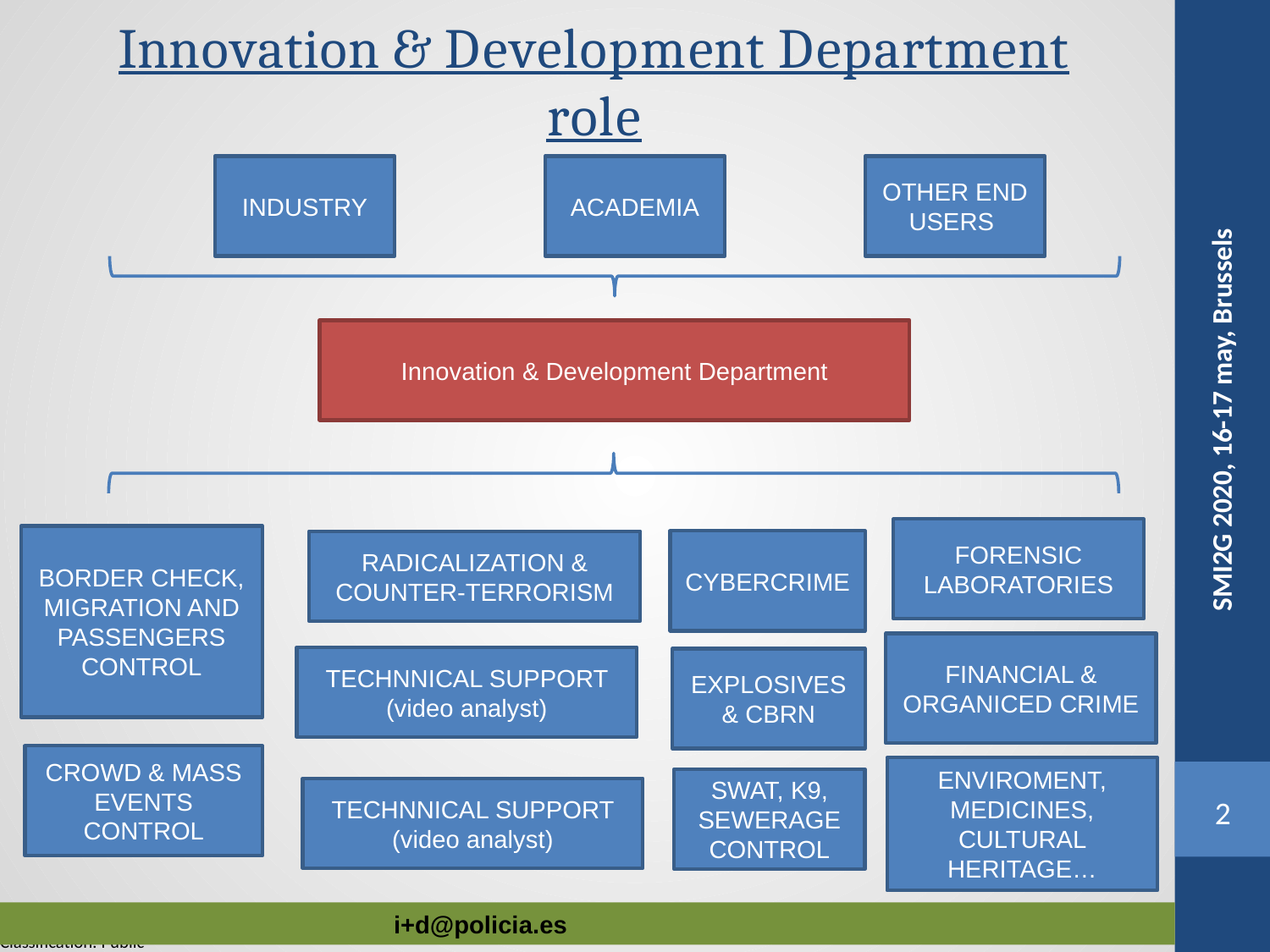

# Innovation & Development Department role

INDUSTRY
ACADEMIA
OTHER END USERS
Innovation & Development Department

SMI2G 2020, 16-17 may, Brussels

FORENSIC LABORATORIES
BORDER CHECK, MIGRATION AND PASSENGERS CONTROL
CYBERCRIME
RADICALIZATION & COUNTER-TERRORISM
FINANCIAL & ORGANICED CRIME
TECHNNICAL SUPPORT (video analyst)
EXPLOSIVES & CBRN
CROWD & MASS EVENTS CONTROL
ENVIROMENT, MEDICINES, CULTURAL HERITAGE…
SWAT, K9, SEWERAGE CONTROL
TECHNNICAL SUPPORT (video analyst)
2
			i+d@policia.es